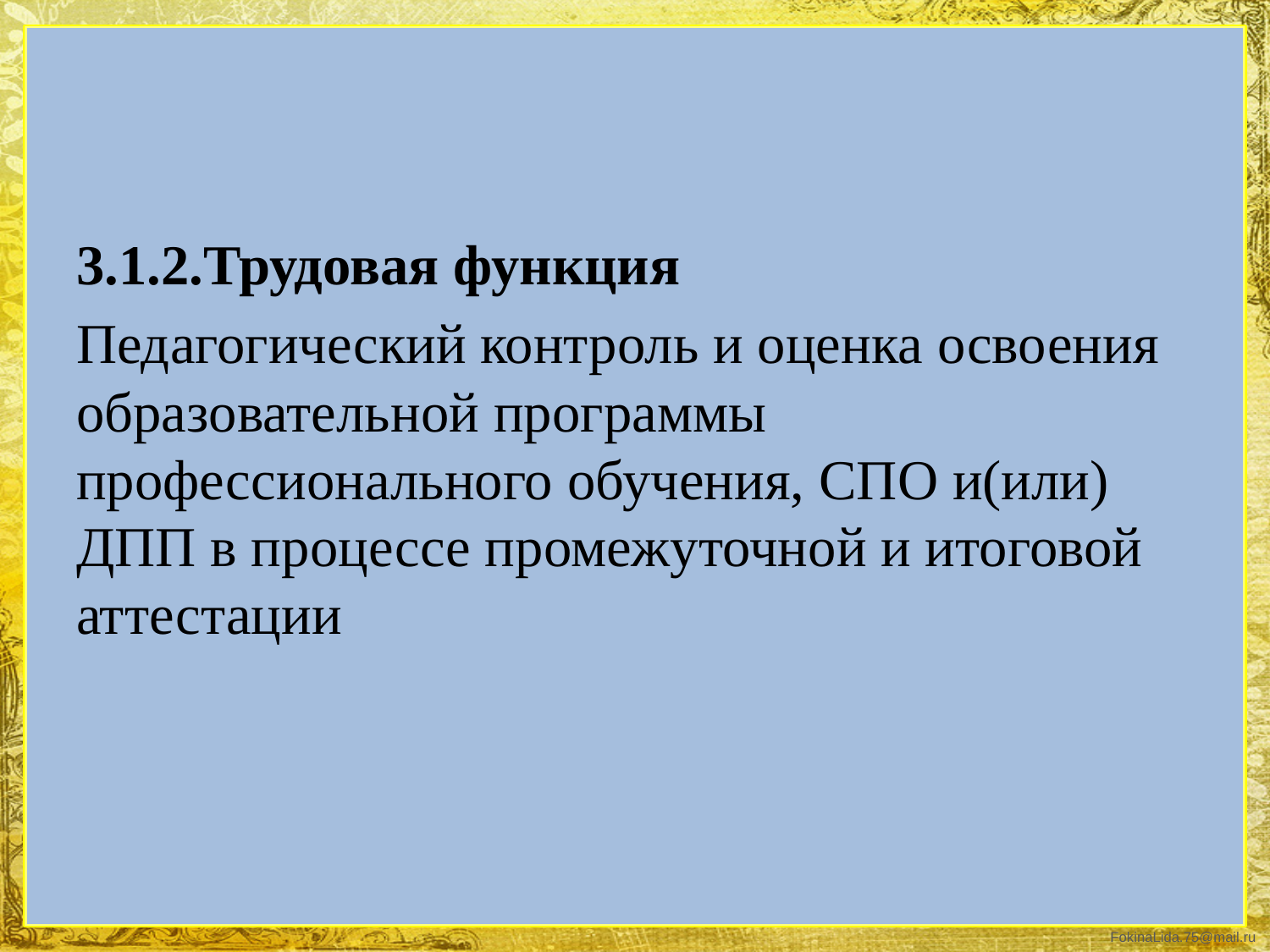

#
3.1.2.Трудовая функция
Педагогический контроль и оценка освоения образовательной программы профессионального обучения, СПО и(или) ДПП в процессе промежуточной и итоговой аттестации